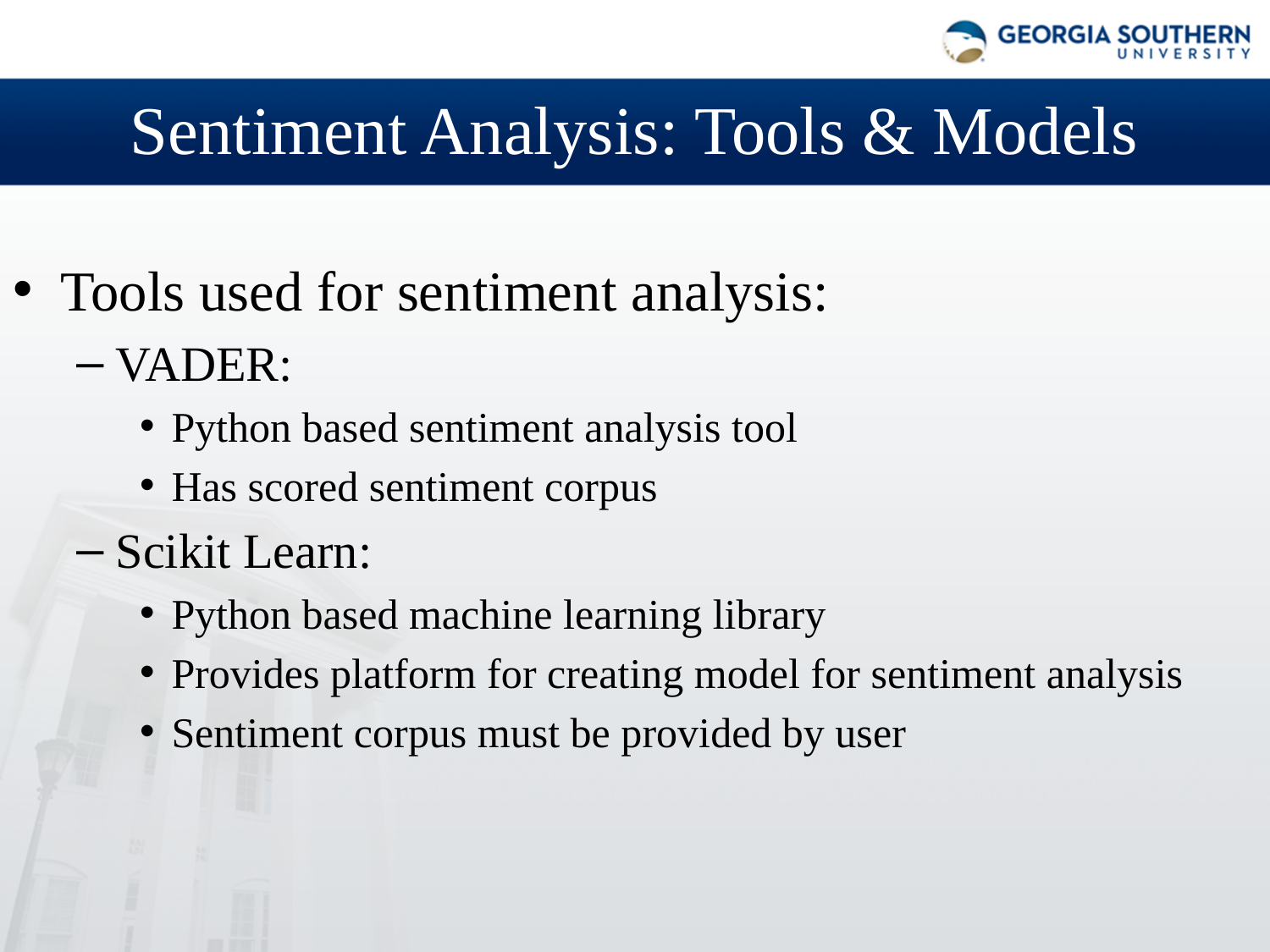

# Sentiment Analysis: Tools & Models

Tools used for sentiment analysis:
VADER:
Python based sentiment analysis tool
Has scored sentiment corpus
Scikit Learn:
Python based machine learning library
Provides platform for creating model for sentiment analysis
Sentiment corpus must be provided by user